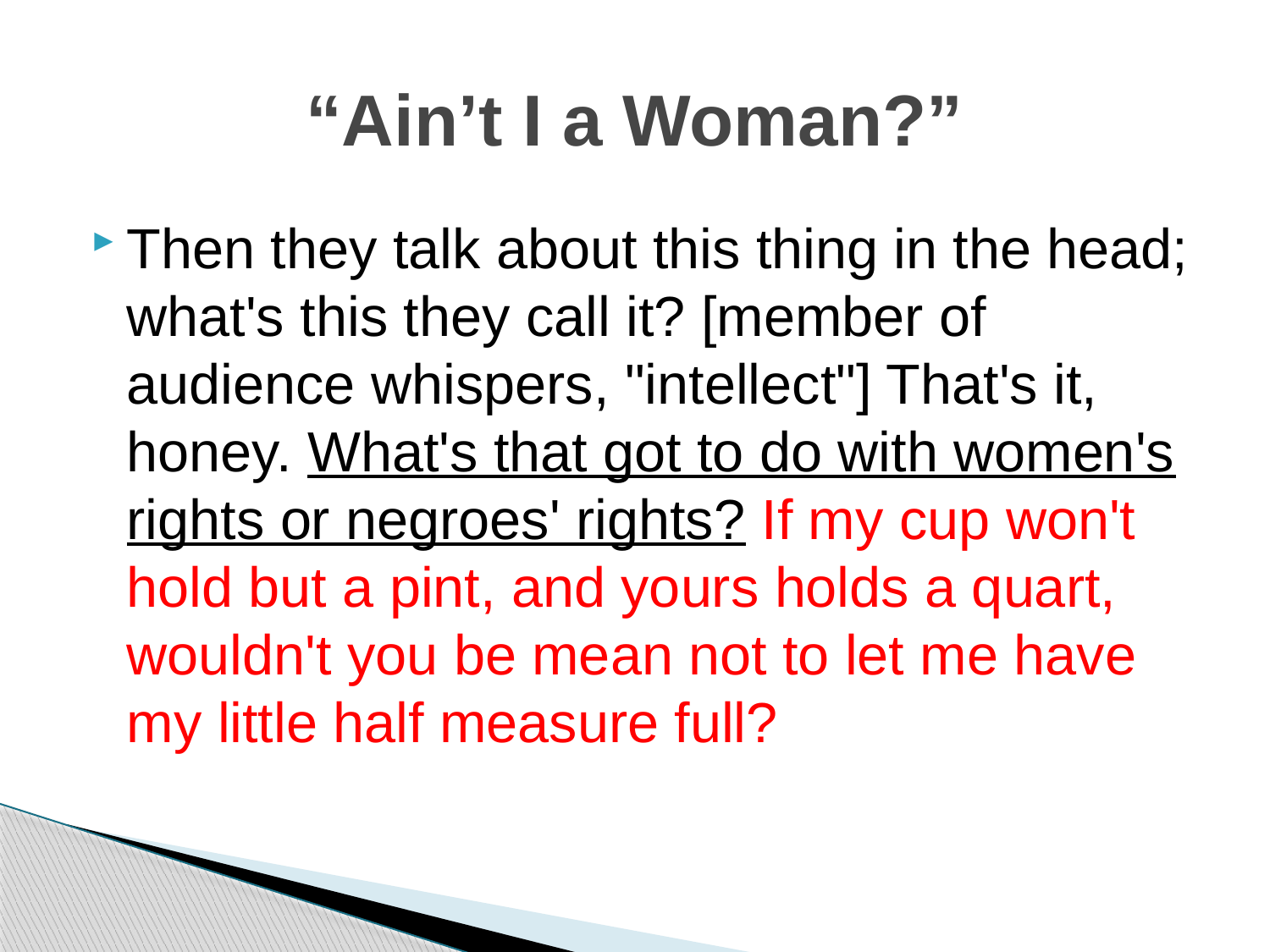

# “Ain’t I a Woman?”
Then they talk about this thing in the head; what's this they call it? [member of audience whispers, "intellect"] That's it, honey. What's that got to do with women's rights or negroes' rights? If my cup won't hold but a pint, and yours holds a quart, wouldn't you be mean not to let me have my little half measure full?